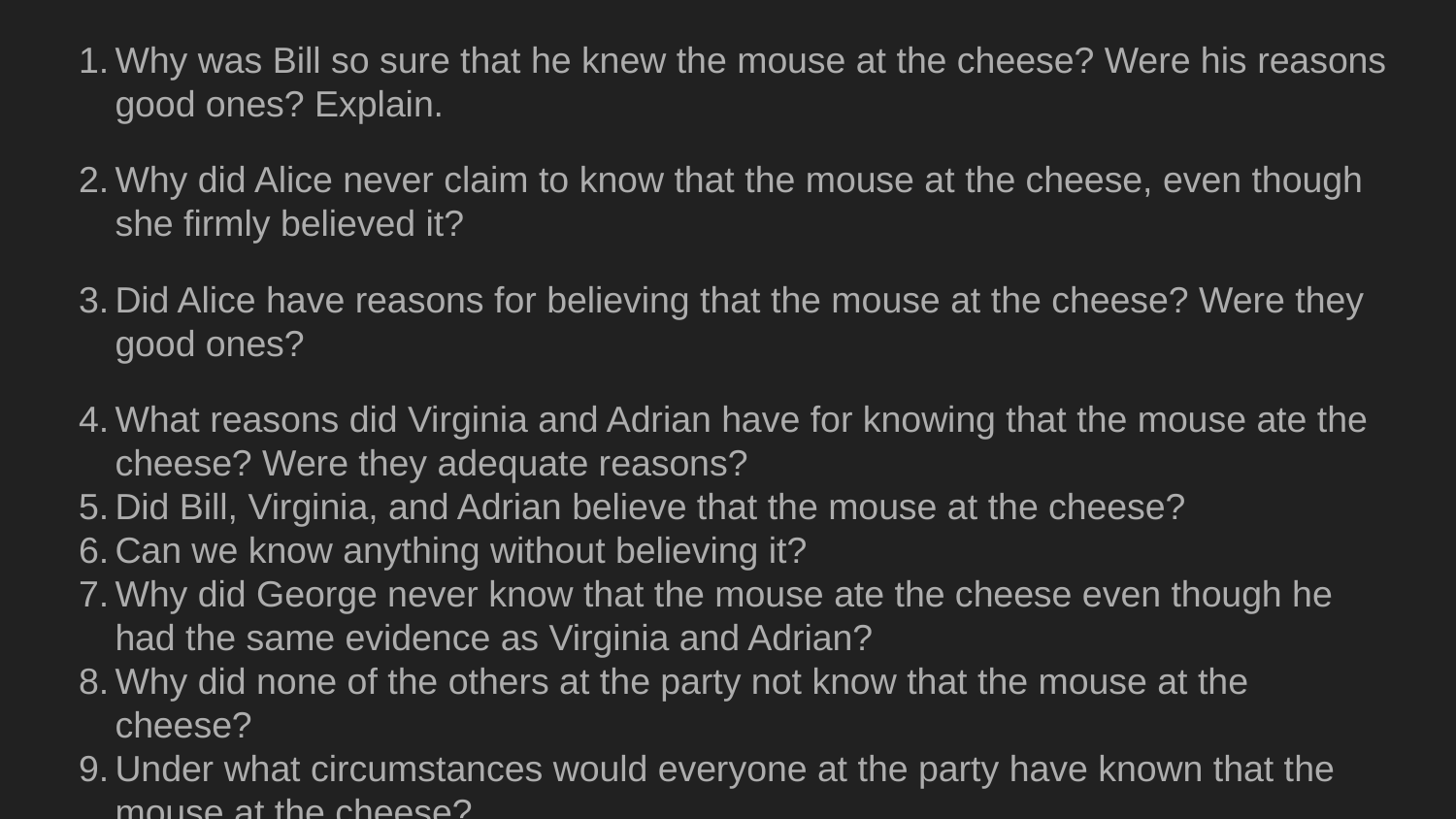

Why was Bill so sure that he knew the mouse at the cheese? Were his reasons good ones? Explain.
Why did Alice never claim to know that the mouse at the cheese, even though she firmly believed it?
Did Alice have reasons for believing that the mouse at the cheese? Were they good ones?
What reasons did Virginia and Adrian have for knowing that the mouse ate the cheese? Were they adequate reasons?
Did Bill, Virginia, and Adrian believe that the mouse at the cheese?
Can we know anything without believing it?
Why did George never know that the mouse ate the cheese even though he had the same evidence as Virginia and Adrian?
Why did none of the others at the party not know that the mouse at the cheese?
Under what circumstances would everyone at the party have known that the mouse at the cheese?